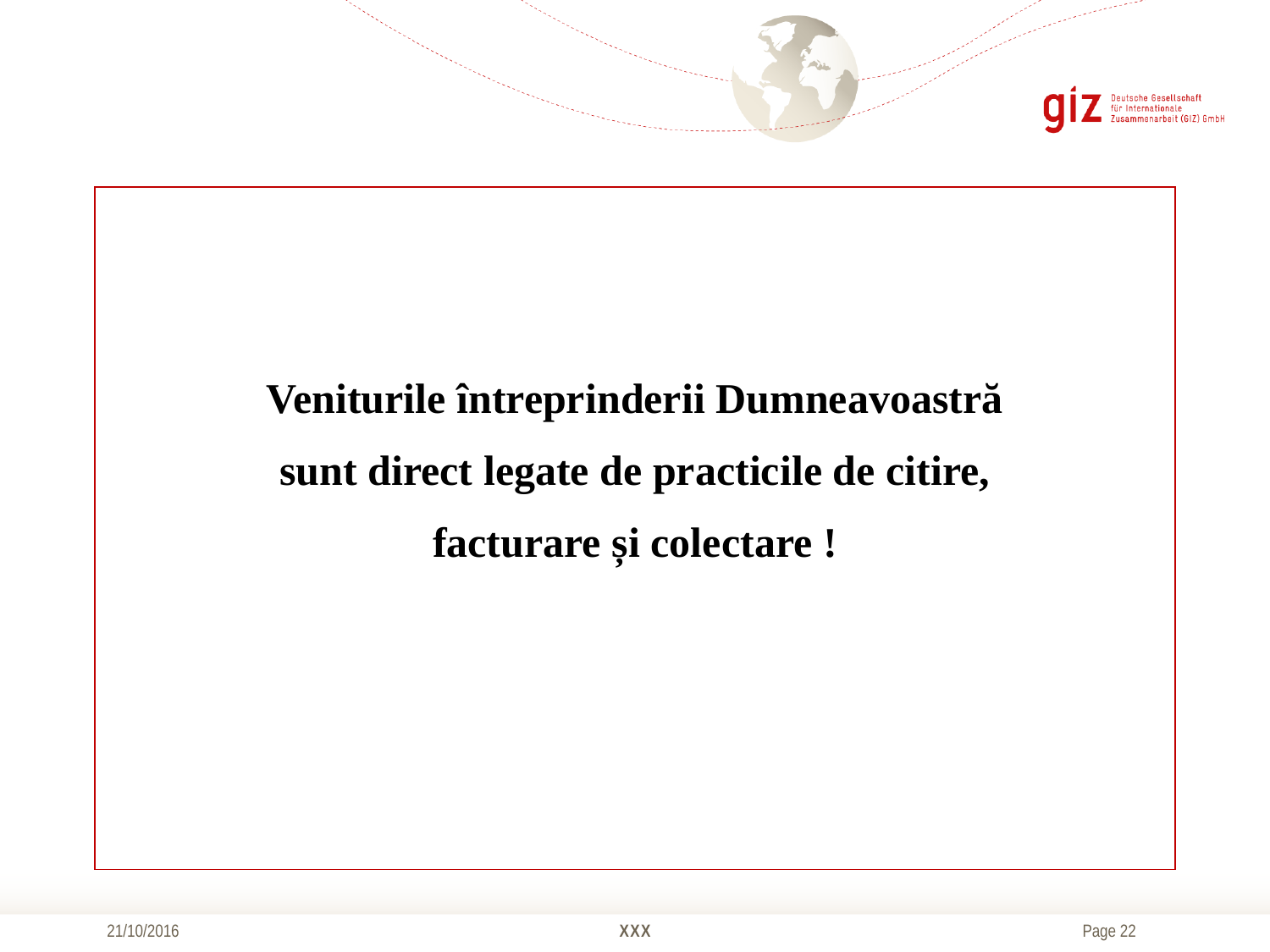

Veniturile întreprinderii Dumneavoastră
 sunt direct legate de practicile de citire,
facturare și colectare !

21/10/2016
XXX